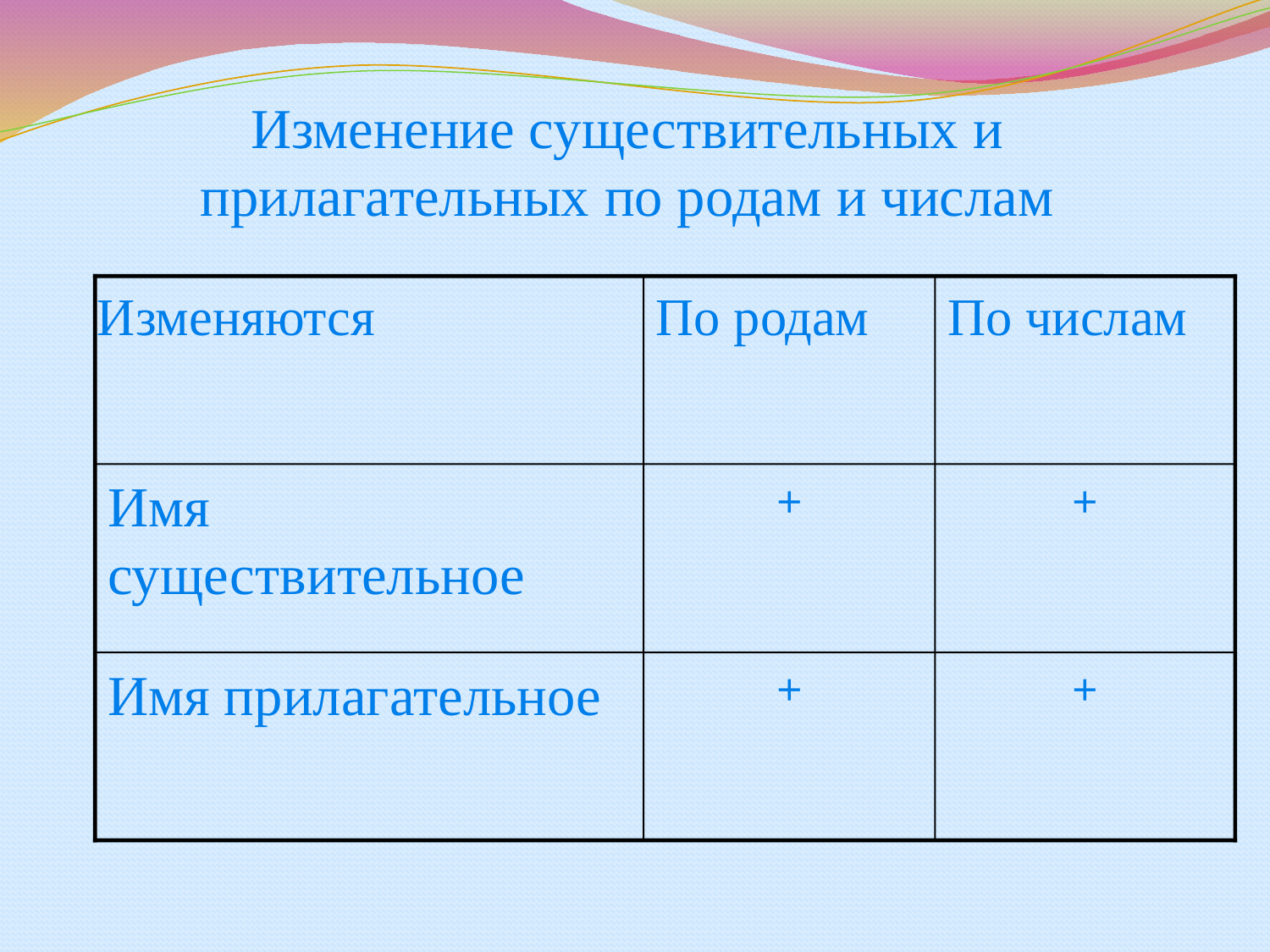

Изменение существительных и прилагательных по родам и числам
Изменяются

По родам

По числам

Имя существительное

+
+
Имя прилагательное

+
+